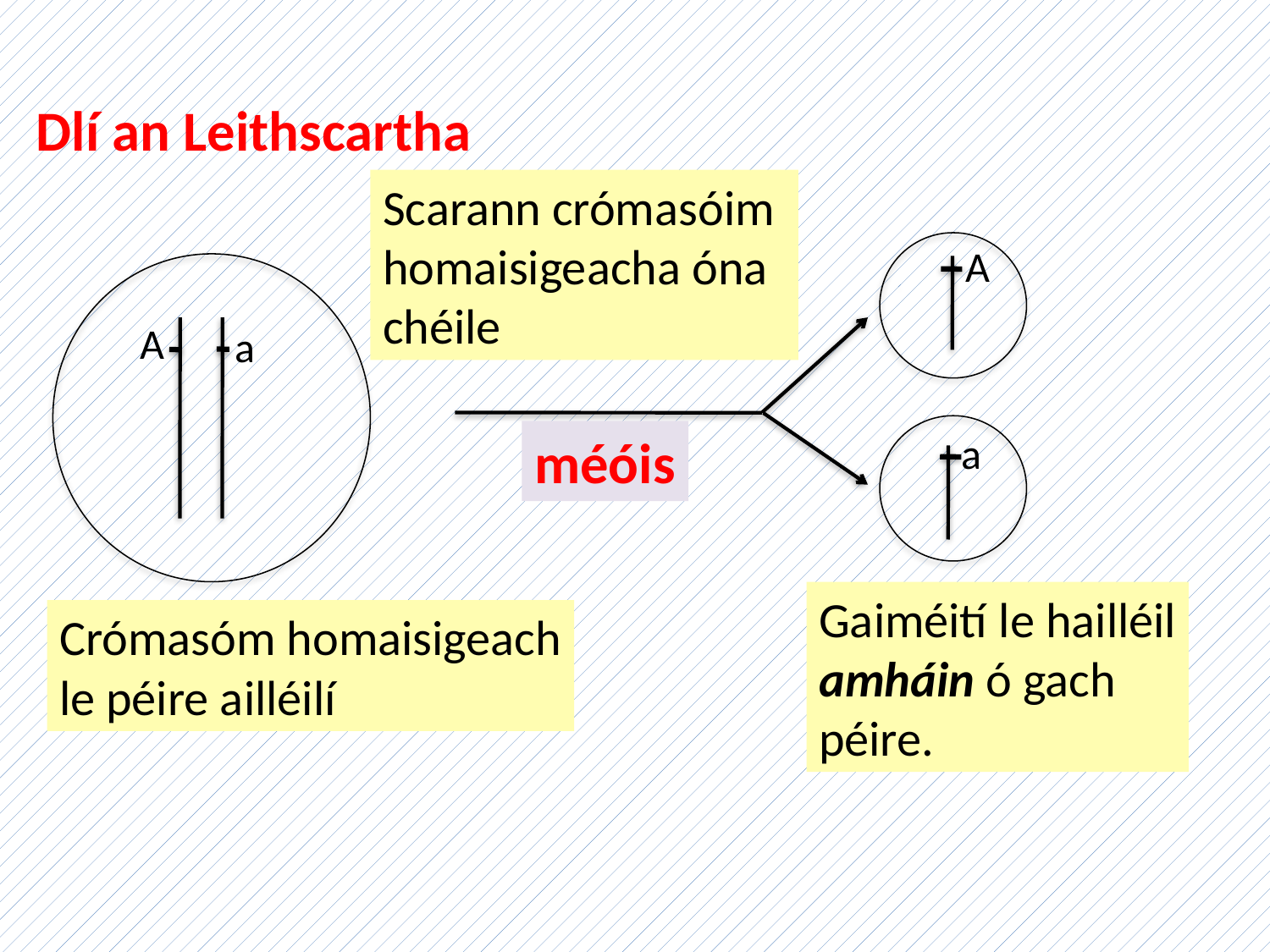

Dlí an Leithscartha
Scarann crómasóim
homaisigeacha óna chéile

A

A
a

a
méóis
Gaiméití le hailléil
amháin ó gach
péire.
Crómasóm homaisigeach
le péire ailléilí